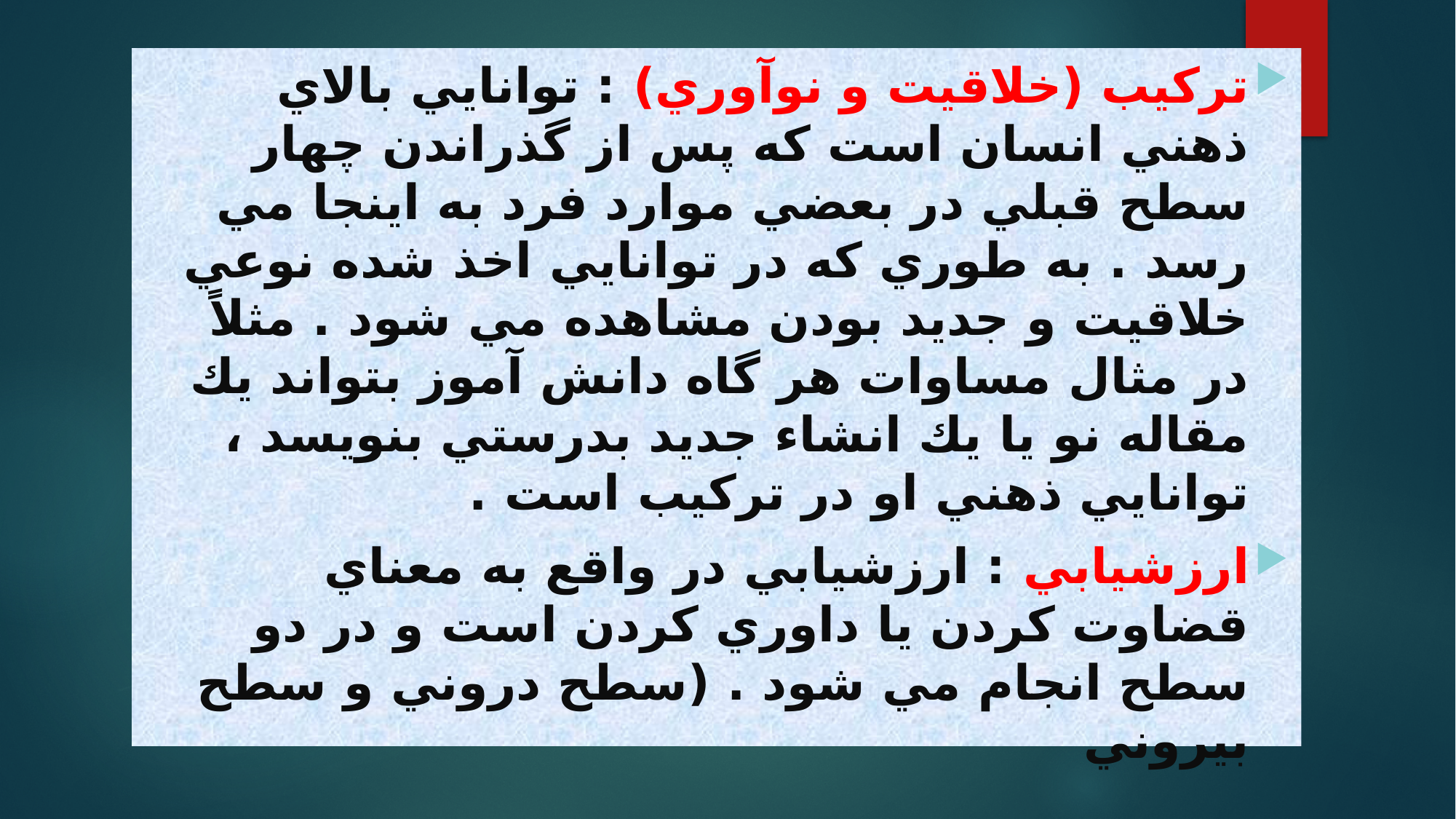

تركيب (خلاقيت و نوآوري) : توانايي بالاي ذهني انسان است كه پس از گذراندن چهار سطح قبلي در بعضي موارد فرد به اينجا مي رسد . به طوري كه در توانايي اخذ شده نوعي خلاقيت و جديد بودن مشاهده مي شود . مثلاً در مثال مساوات هر گاه دانش آموز بتواند يك مقاله نو يا يك انشاء جديد بدرستي بنويسد ، توانايي ذهني او در تركيب است .
ارزشيابي : ارزشيابي در واقع به معناي قضاوت كردن يا داوري كردن است و در دو سطح انجام مي شود . (سطح دروني و سطح بيروني